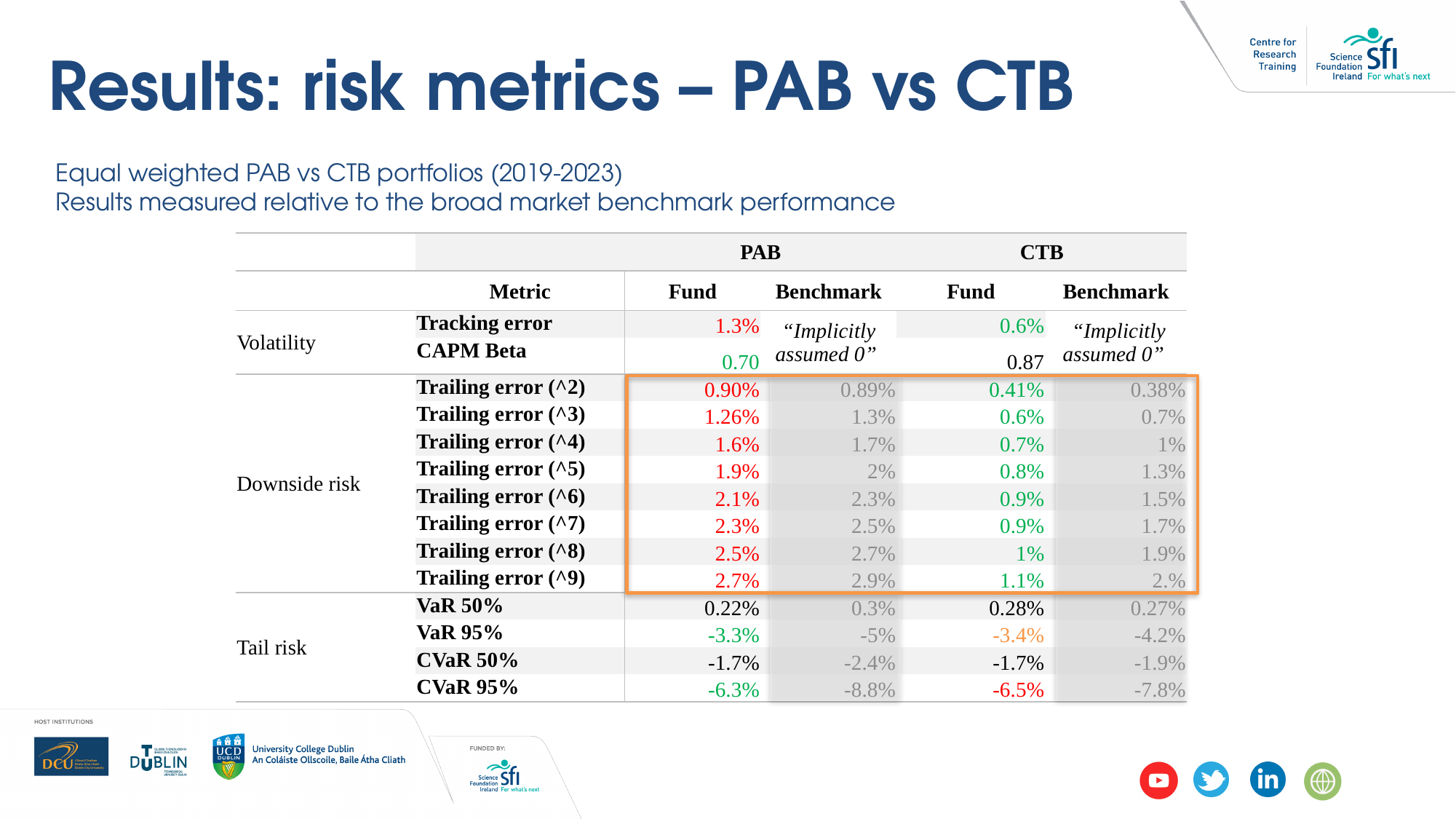

Results: risk metrics – PAB vs CTB
Equal weighted PAB vs CTB portfolios (2019-2023)
Results measured relative to the broad market benchmark performance
|  |  | PAB |  | CTB |  |
| --- | --- | --- | --- | --- | --- |
|  | Metric | Fund | Benchmark | Fund | Benchmark |
| Volatility | Tracking error | 1.3% | “Implicitly assumed 0” | 0.6% | “Implicitly assumed 0” |
|  | CAPM Beta | 0.70 |  | 0.87 |  |
| Downside risk | Trailing error (^2) | 0.90% | 0.89% | 0.41% | 0.38% |
|  | Trailing error (^3) | 1.26% | 1.3% | 0.6% | 0.7% |
|  | Trailing error (^4) | 1.6% | 1.7% | 0.7% | 1% |
|  | Trailing error (^5) | 1.9% | 2% | 0.8% | 1.3% |
|  | Trailing error (^6) | 2.1% | 2.3% | 0.9% | 1.5% |
|  | Trailing error (^7) | 2.3% | 2.5% | 0.9% | 1.7% |
|  | Trailing error (^8) | 2.5% | 2.7% | 1% | 1.9% |
|  | Trailing error (^9) | 2.7% | 2.9% | 1.1% | 2.% |
| Tail risk | VaR 50% | 0.22% | 0.3% | 0.28% | 0.27% |
|  | VaR 95% | -3.3% | -5% | -3.4% | -4.2% |
|  | CVaR 50% | -1.7% | -2.4% | -1.7% | -1.9% |
|  | CVaR 95% | -6.3% | -8.8% | -6.5% | -7.8% |